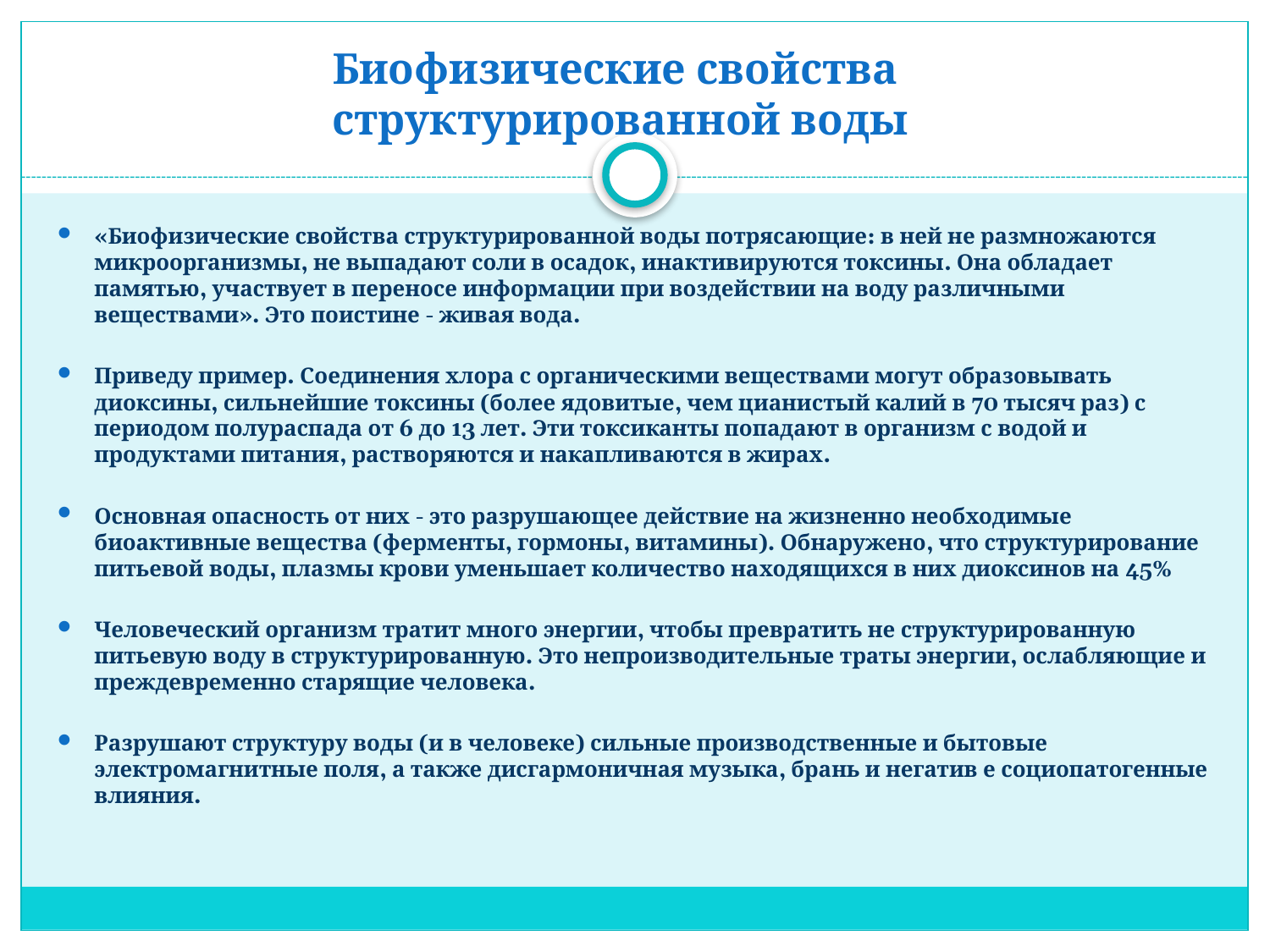

Биофизические свойства
 структурированной воды
«Биофизические свойства структурированной воды потрясающие: в ней не размножаются микроорганизмы, не выпадают соли в осадок, инактивируются токсины. Она обладает памятью, участвует в переносе информации при воздействии на воду различными веществами». Это поистине - живая вода.

Приведу пример. Соединения хлора с органическими веществами могут образовывать диоксины, сильнейшие токсины (более ядовитые, чем цианистый калий в 70 тысяч раз) с периодом полураспада от 6 до 13 лет. Эти токсиканты попадают в организм с водой и продуктами питания, растворяются и накапливаются в жирах.

Основная опасность от них - это разрушающее действие на жизненно необходимые биоактивные вещества (ферменты, гормоны, витамины). Обнаружено, что структурирование питьевой воды, плазмы крови уменьшает количество находящихся в них диоксинов на 45%

Человеческий организм тратит много энергии, чтобы превратить не структурированную питьевую воду в структурированную. Это непроизводительные траты энергии, ослабляющие и преждевременно старящие человека.

Разрушают структуру воды (и в человеке) сильные производственные и бытовые электромагнитные поля, а также дисгармоничная музыка, брань и негатив е социопатогенные влияния.